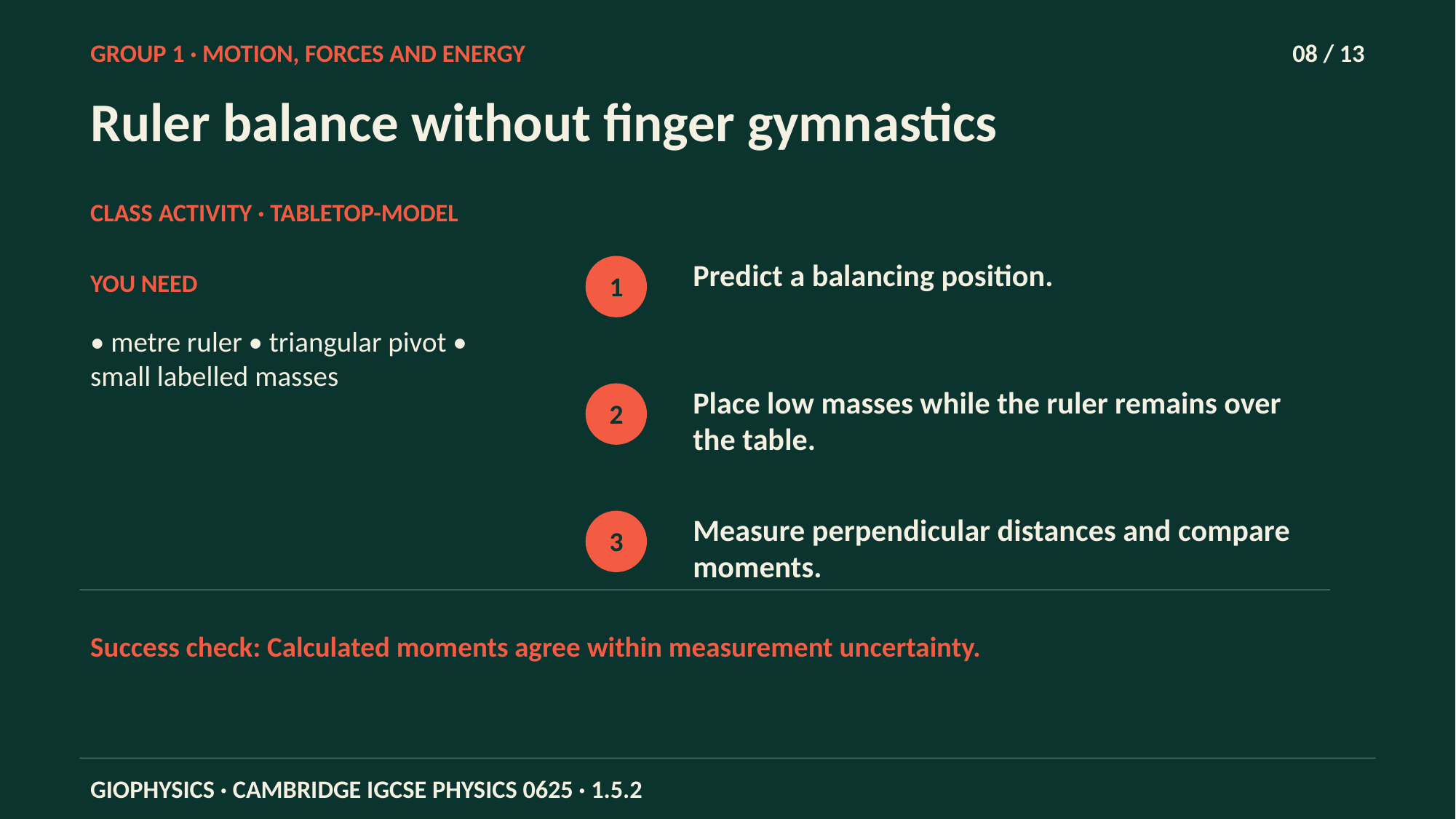

GROUP 1 · MOTION, FORCES AND ENERGY
08 / 13
Ruler balance without finger gymnastics
CLASS ACTIVITY · TABLETOP-MODEL
Predict a balancing position.

YOU NEED
1
• metre ruler • triangular pivot • small labelled masses
Place low masses while the ruler remains over the table.

2
Measure perpendicular distances and compare moments.

3

Success check: Calculated moments agree within measurement uncertainty.

GIOPHYSICS · CAMBRIDGE IGCSE PHYSICS 0625 · 1.5.2